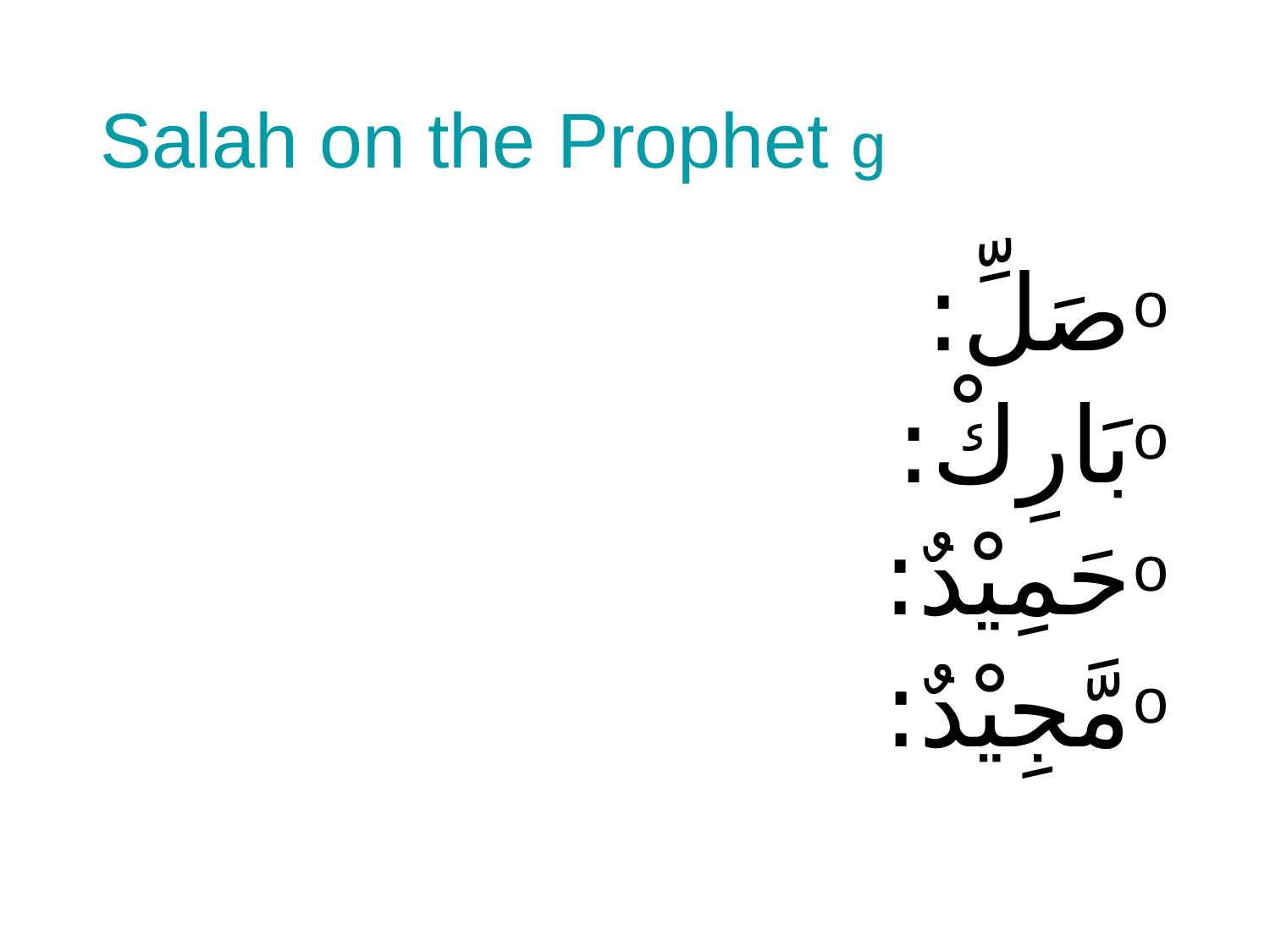

# Salah on the Prophet g
صَلِّ:
بَارِكْ:
حَمِيْدٌ:
مَّجِيْدٌ: